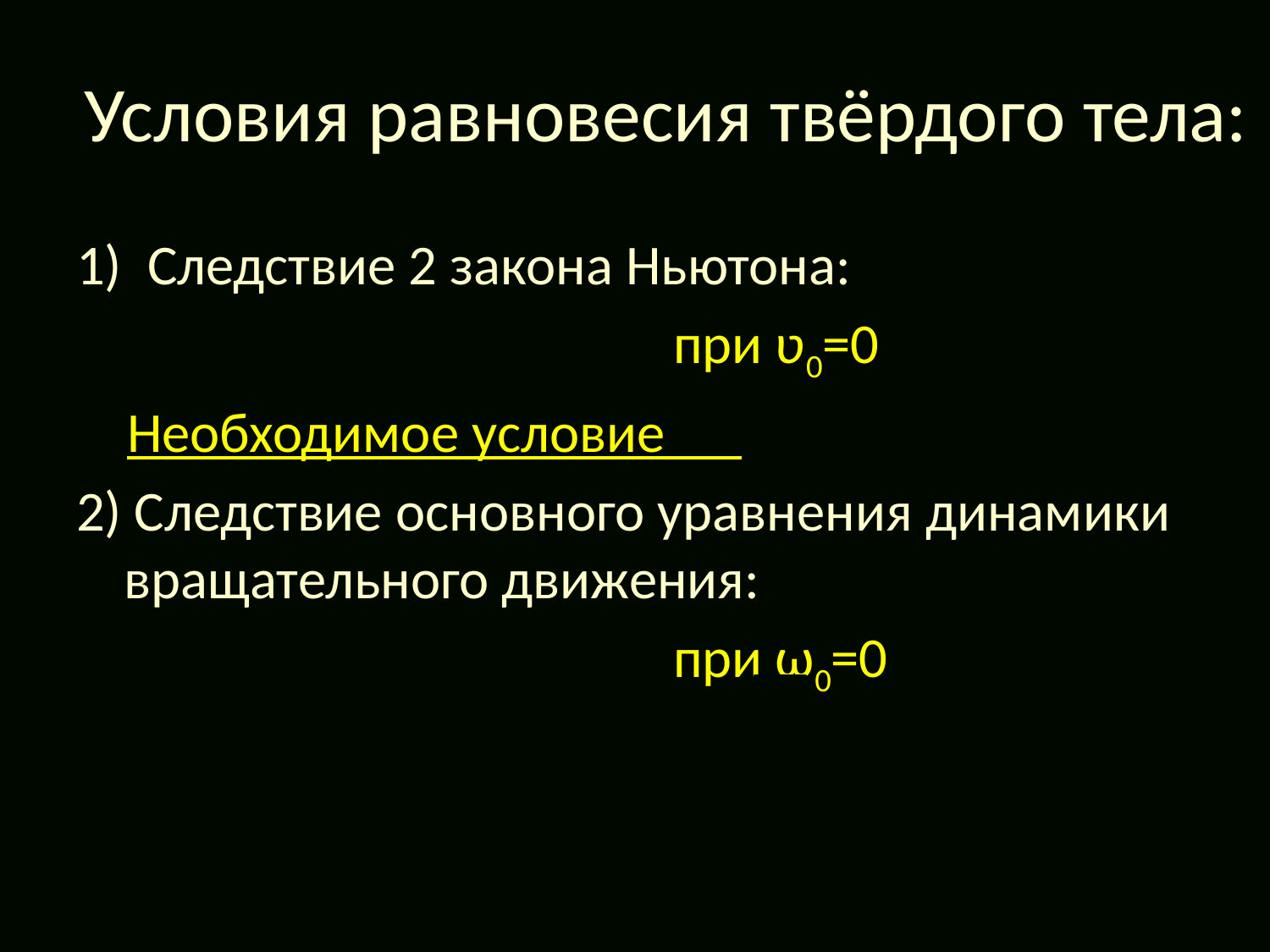

# Условия равновесия твёрдого тела:
Следствие 2 закона Ньютона:
                                               при ʋ0=0
    Необходимое условие
2) Следствие основного уравнения динамики вращательного движения:
                                               при ῲ0=0